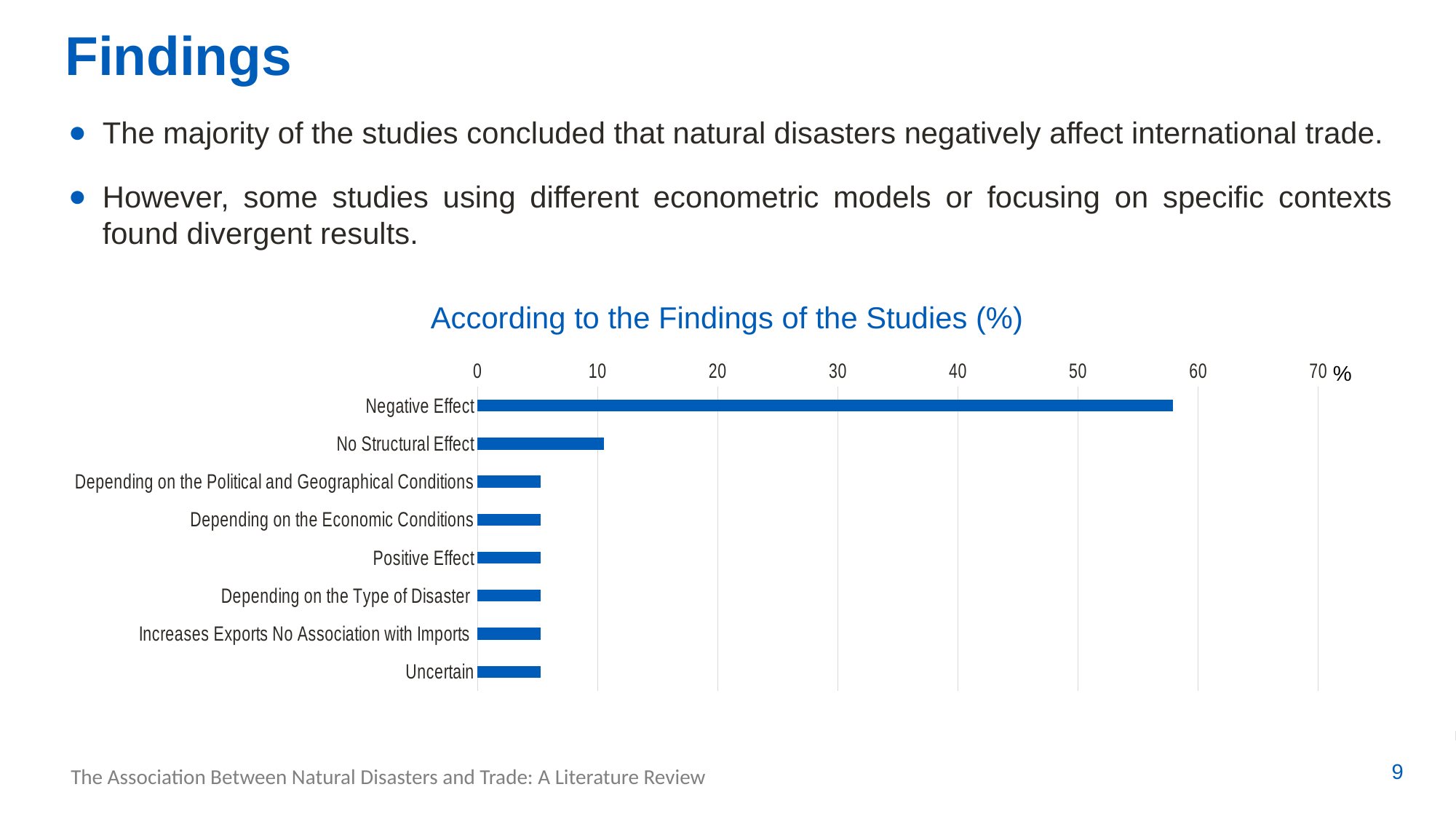

Findings
The majority of the studies concluded that natural disasters negatively affect international trade.
However, some studies using different econometric models or focusing on specific contexts found divergent results.
According to the Findings of the Studies (%)
%

### Chart

| Category | Sayı |
|---|---|
| Negative Effect | 57.89473684210527 |
| No Structural Effect | 10.526315789473683 |
| Depending on the Political and Geographical Conditions | 5.263157894736842 |
| Depending on the Economic Conditions | 5.263157894736842 |
| Positive Effect | 5.263157894736842 |
| Depending on the Type of Disaster  | 5.263157894736842 |
| Increases Exports No Association with Imports  | 5.263157894736842 |
| Uncertain | 5.263157894736842 |

9
The Association Between Natural Disasters and Trade: A Literature Review